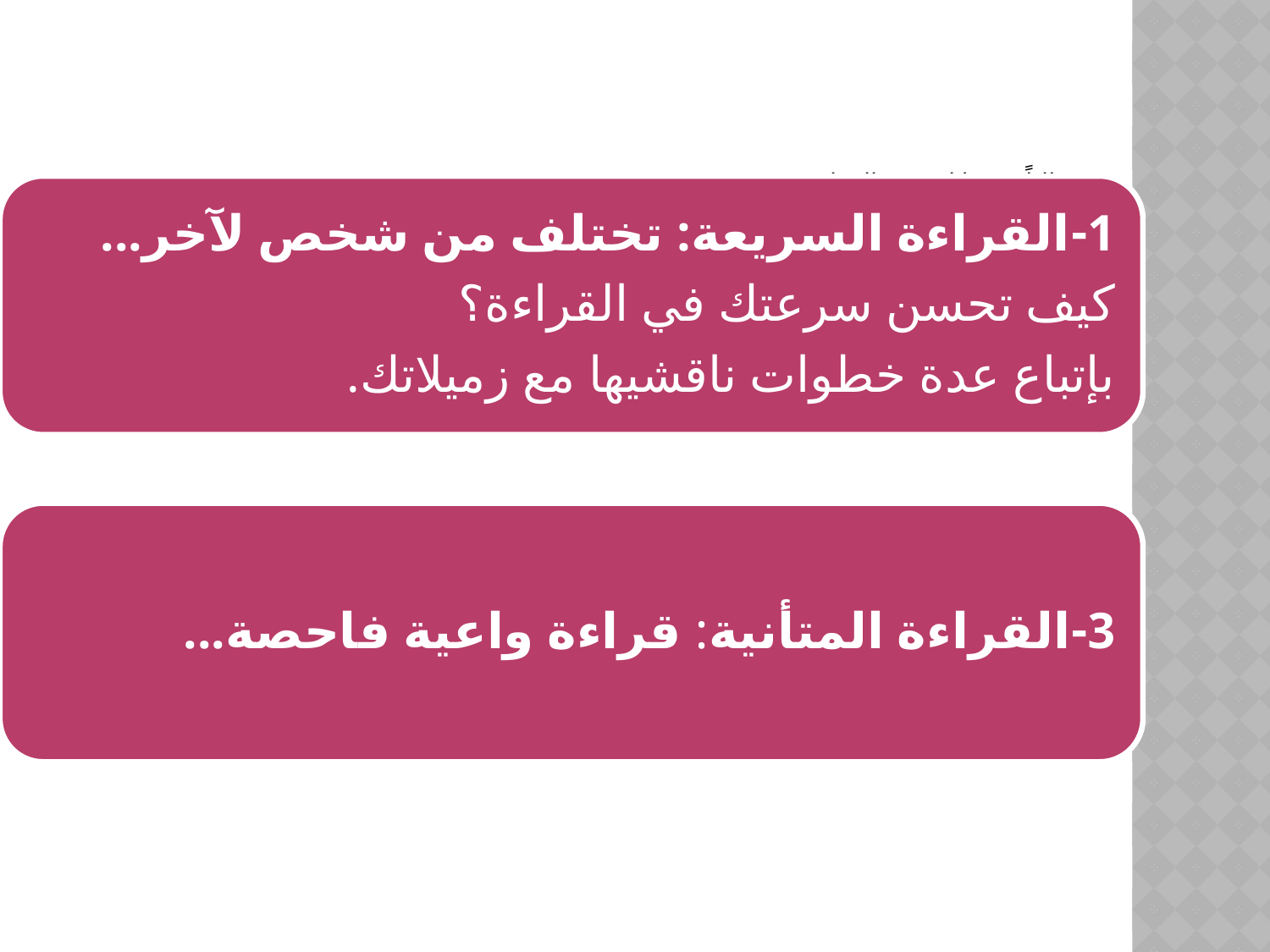

# ثالثاً : وفقا لسرعة القراءة
1-القراءة السريعة: تختلف من شخص لآخر...
كيف تحسن سرعتك في القراءة؟
بإتباع عدة خطوات ناقشيها مع زميلاتك.
3-القراءة المتأنية: قراءة واعية فاحصة...